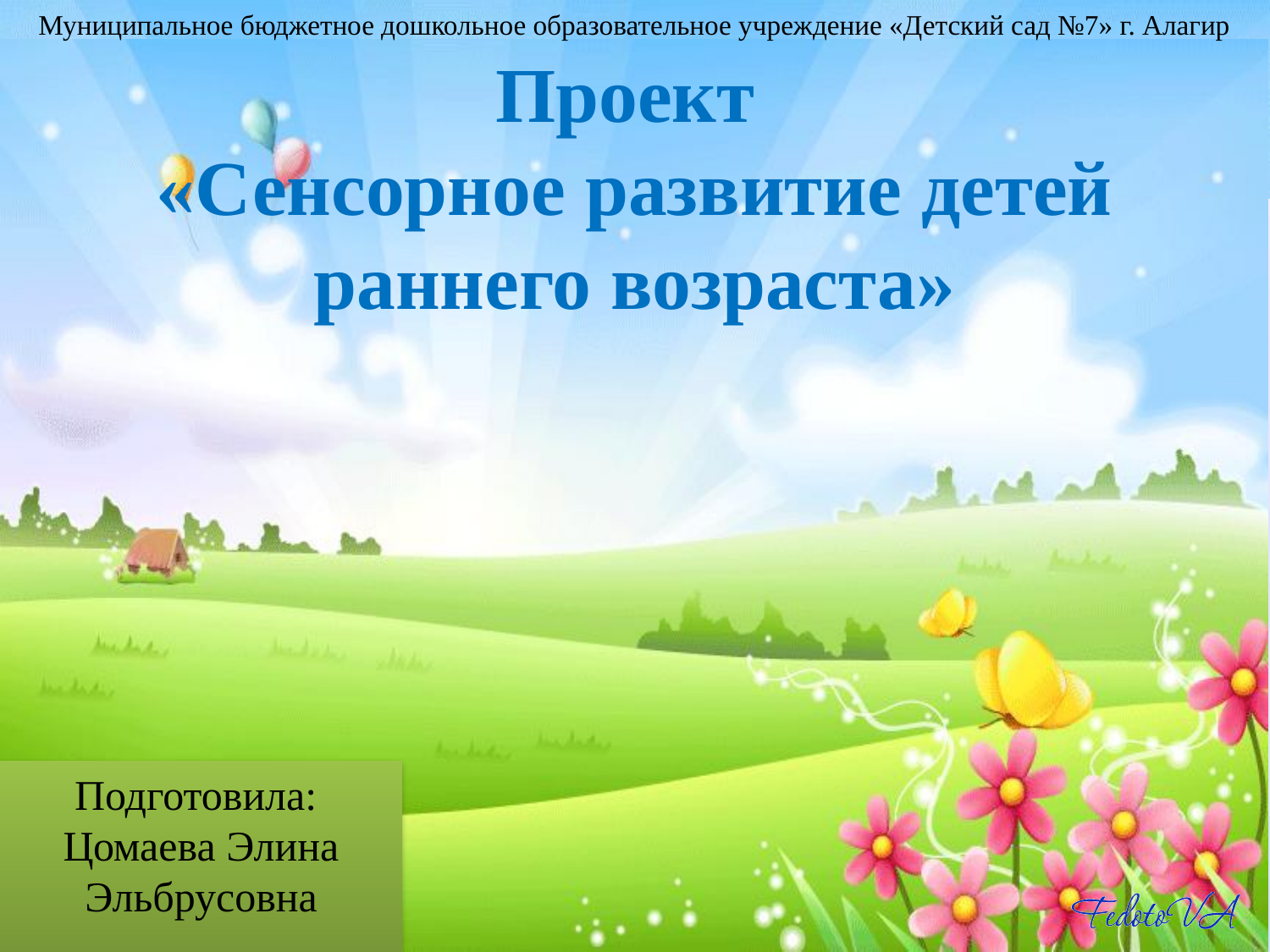

Муниципальное бюджетное дошкольное образовательное учреждение «Детский сад №7» г. Алагир
# Проект «Сенсорное развитие детей раннего возраста»

Подготовила:
Цомаева Элина Эльбрусовна